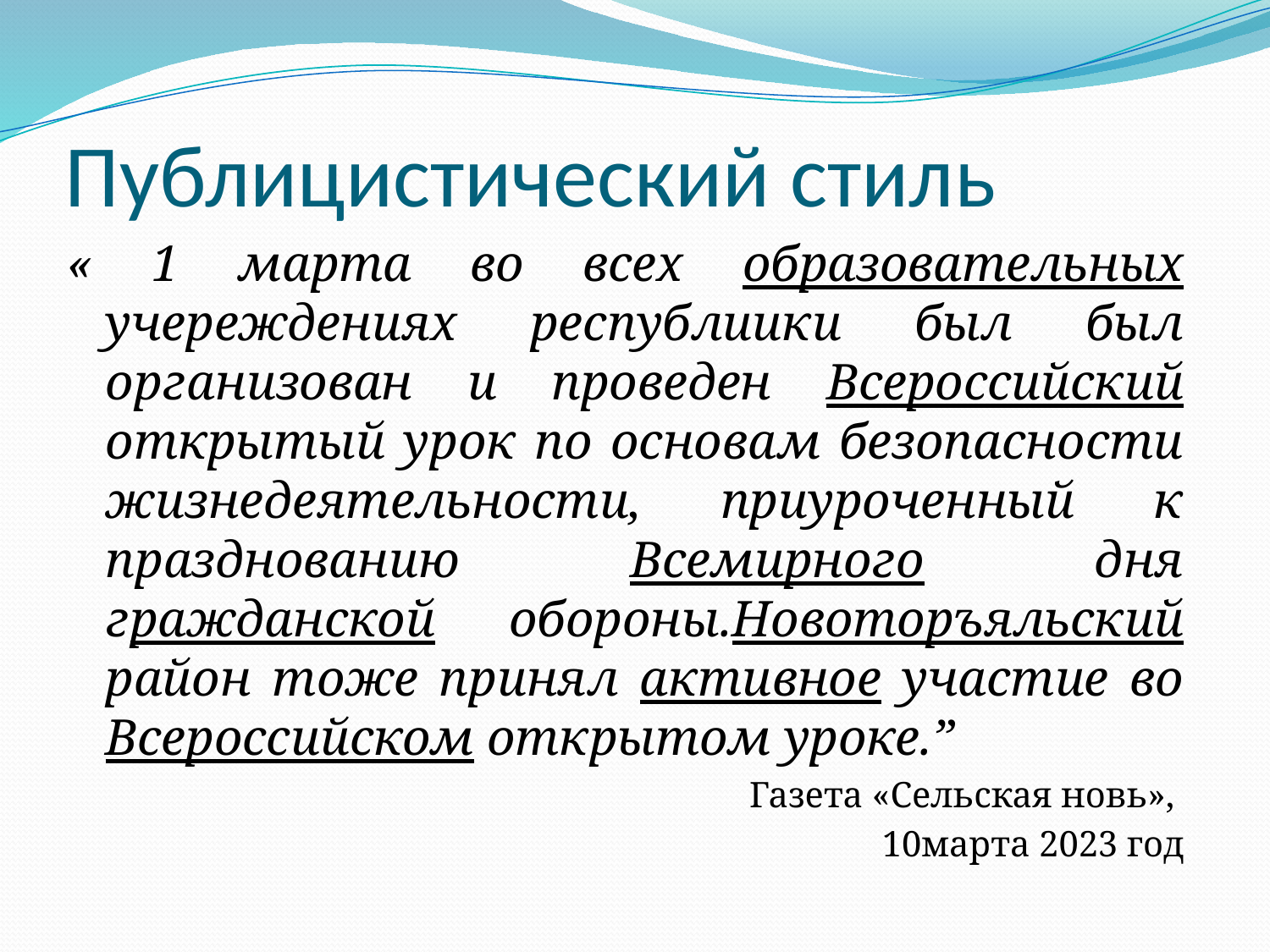

# Публицистический стиль
« 1 марта во всех образовательных учереждениях республиики был был организован и проведен Всероссийский открытый урок по основам безопасности жизнедеятельности, приуроченный к празднованию Всемирного дня гражданской обороны.Новоторъяльский район тоже принял активное участие во Всероссийском открытом уроке.”
Газета «Сельская новь»,
10марта 2023 год